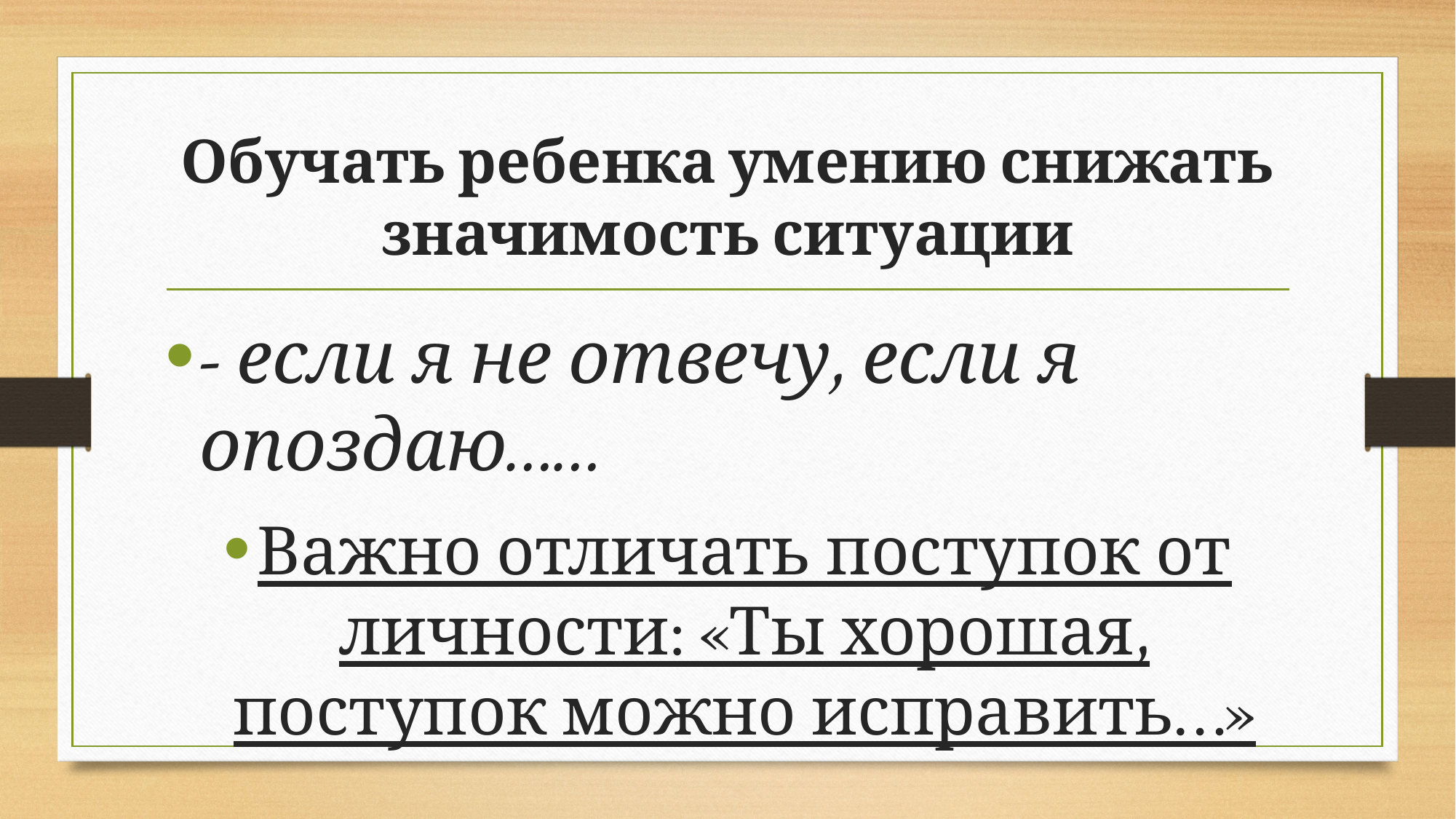

# Обучать ребенка умению снижать значимость ситуации
- если я не отвечу, если я опоздаю……
Важно отличать поступок от личности: «Ты хорошая, поступок можно исправить…»